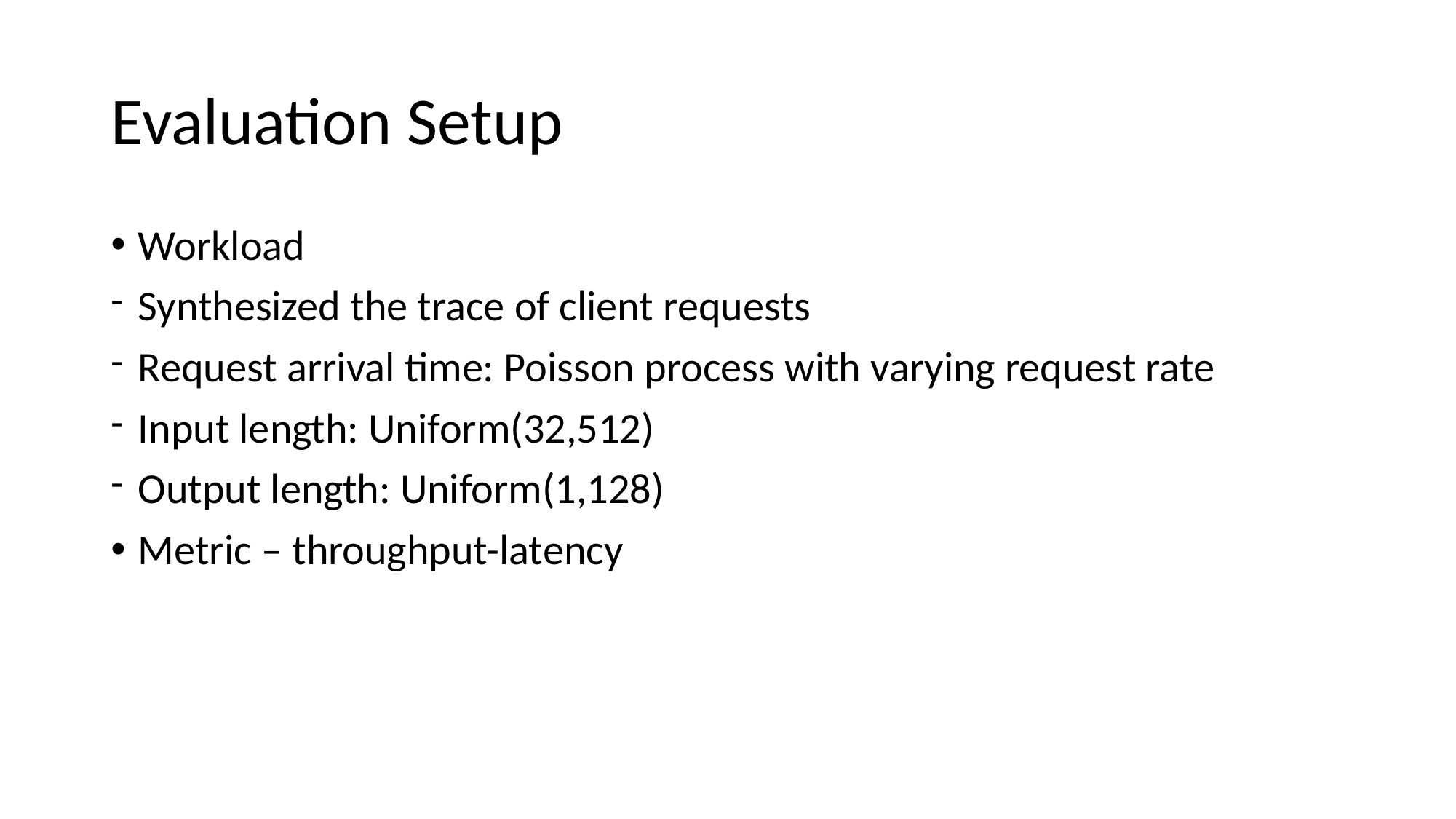

# Evaluation Setup
Workload
Synthesized the trace of client requests
Request arrival time: Poisson process with varying request rate
Input length: Uniform(32,512)
Output length: Uniform(1,128)
Metric – throughput-latency